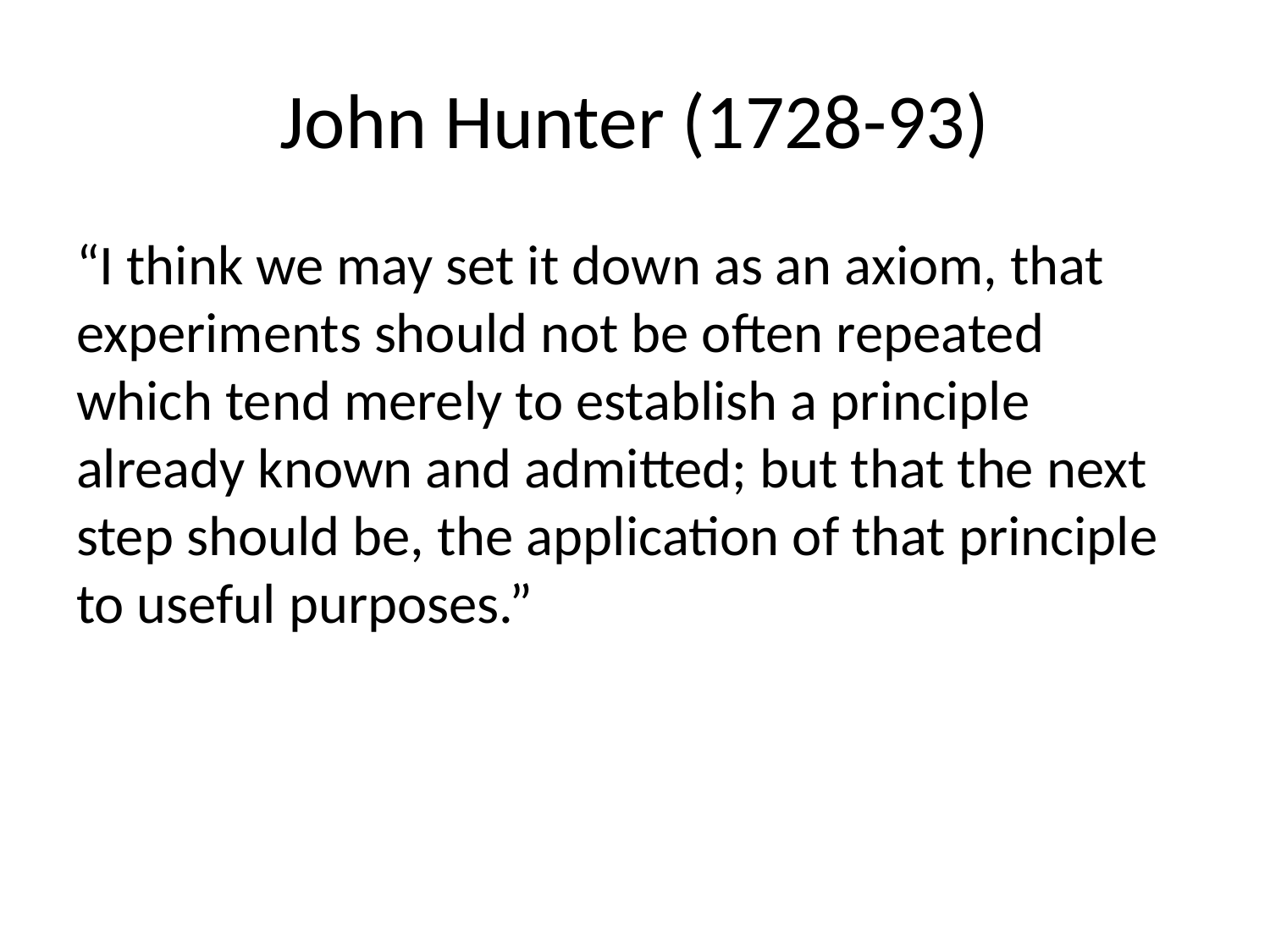

# John Hunter (1728-93)
“I think we may set it down as an axiom, that experiments should not be often repeated which tend merely to establish a principle already known and admitted; but that the next step should be, the application of that principle to useful purposes.”